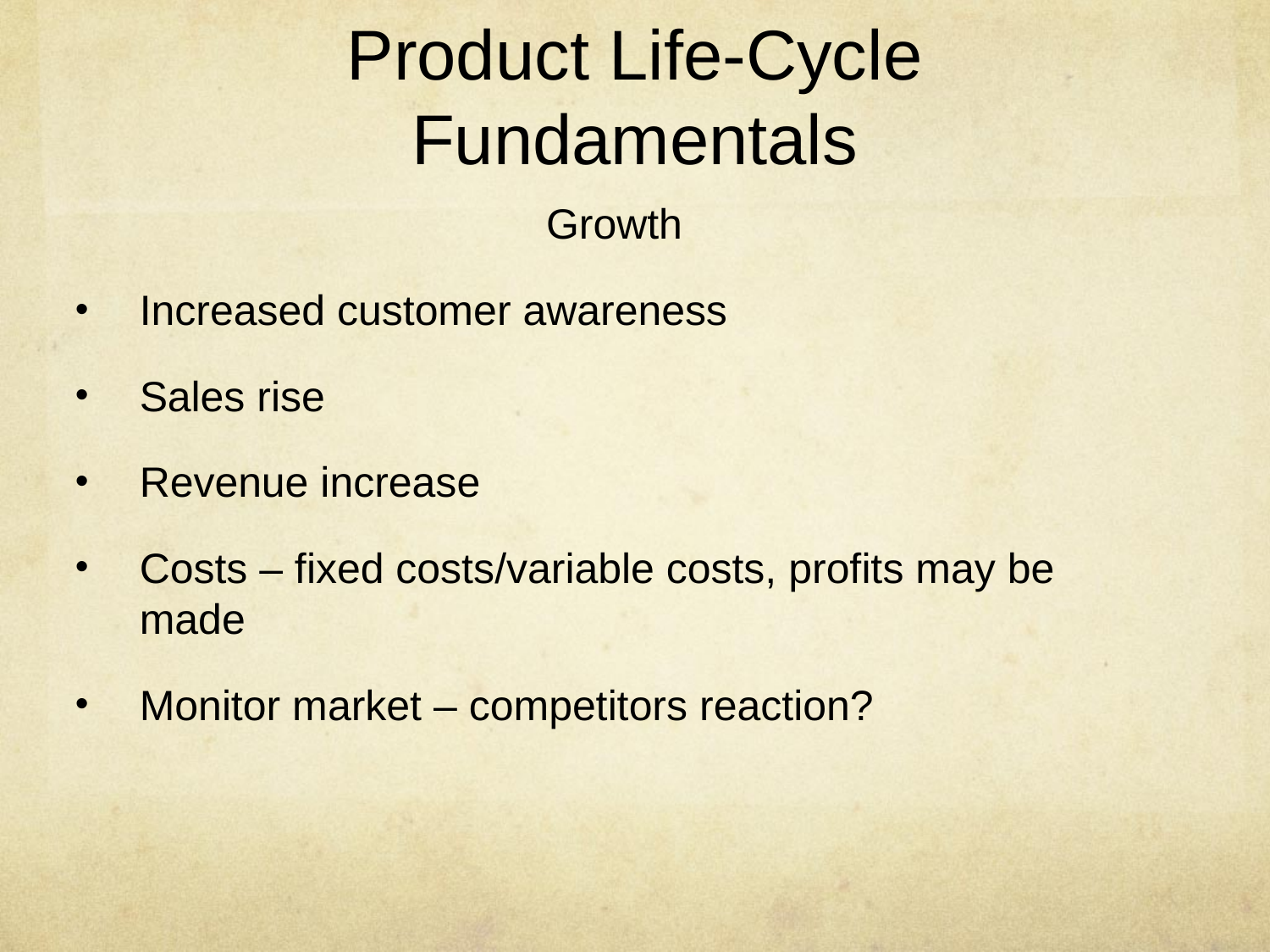

# Product Life-Cycle Fundamentals
Growth
Increased customer awareness
Sales rise
Revenue increase
Costs – fixed costs/variable costs, profits may be made
Monitor market – competitors reaction?